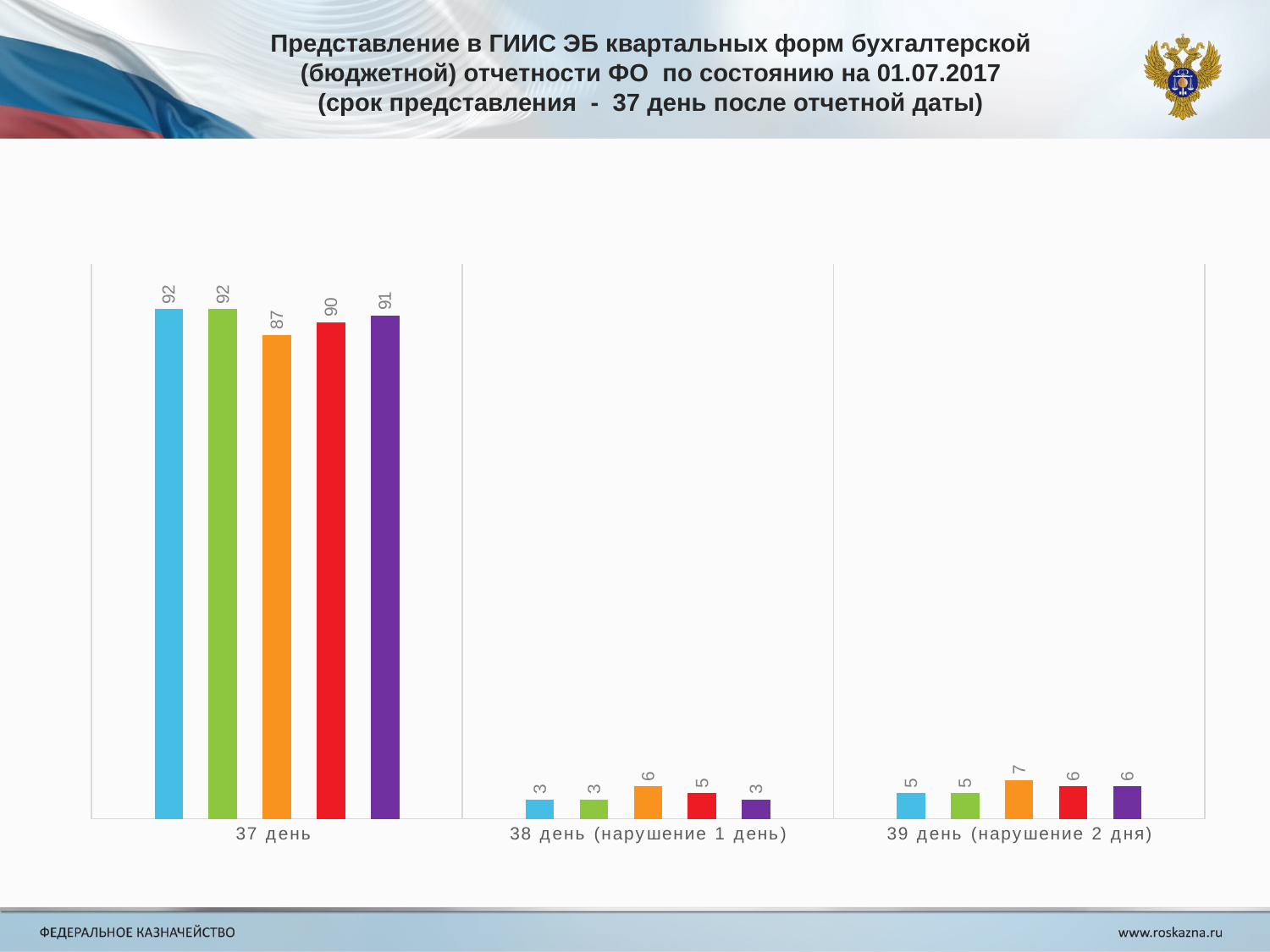

Представление в ГИИС ЭБ квартальных форм бухгалтерской (бюджетной) отчетности ФО  по состоянию на 01.07.2017
(срок представления  -  37 день после отчетной даты)

### Chart

| Category | ф.0503779 | ф.0503737 | ф.0503723 | ф.0503769 | ф.0503369 |
|---|---|---|---|---|---|
| 37 день  | 91.86046511627902 | 91.86046511627902 | 87.20930232558128 | 89.53488372093025 | 90.69767441860465 |
| 38 день (нарушение 1 день) | 3.488372093023253 | 3.488372093023253 | 5.813953488372093 | 4.65116279069768 | 3.488372093023253 |
| 39 день (нарушение 2 дня) | 4.65116279069768 | 4.65116279069768 | 6.976744186046513 | 5.813953488372093 | 5.813953488372093 |